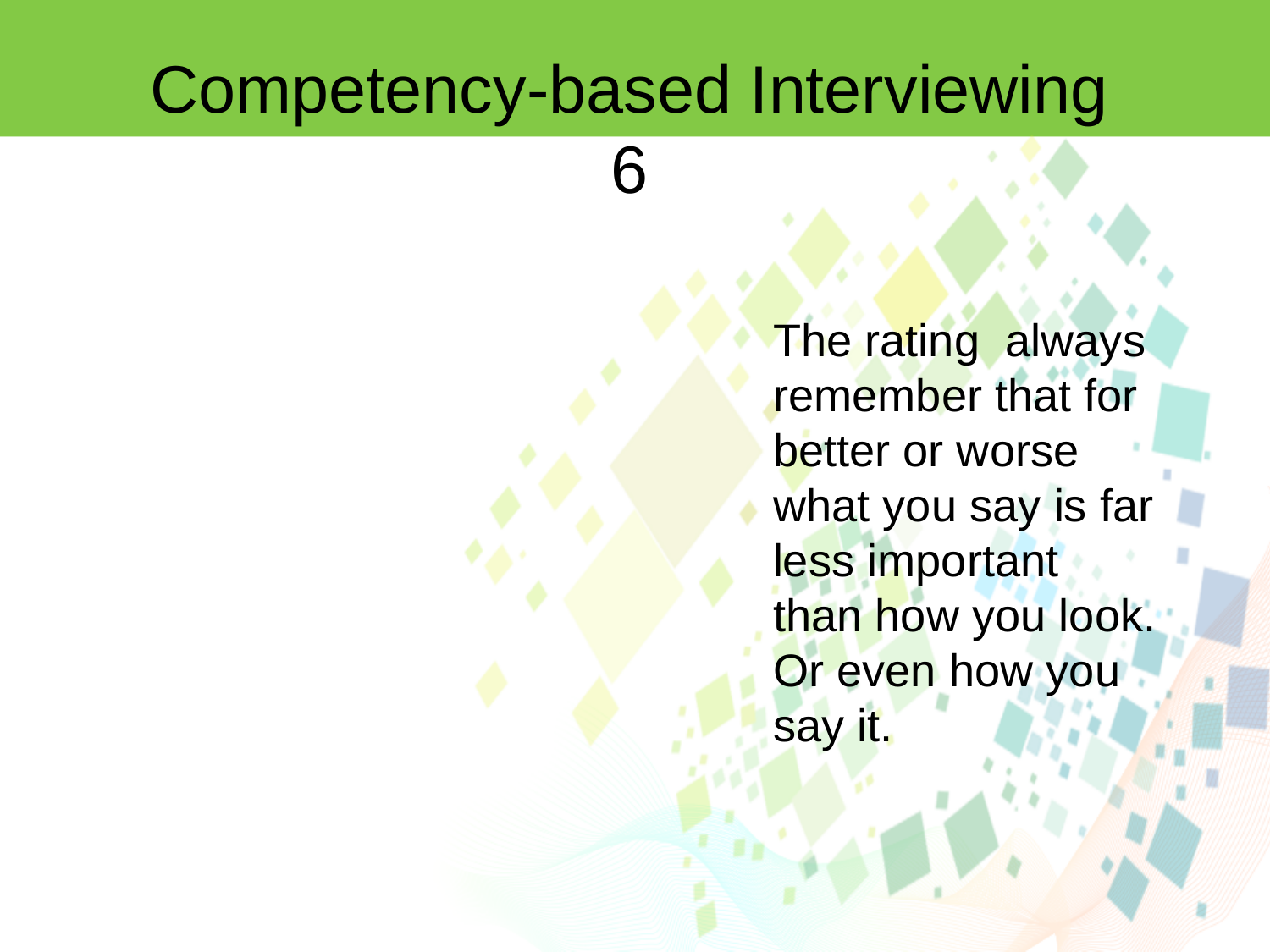

Competency-based Interviewing 6
The rating  always remember that for better or worse what you say is far less important than how you look. Or even how you say it.